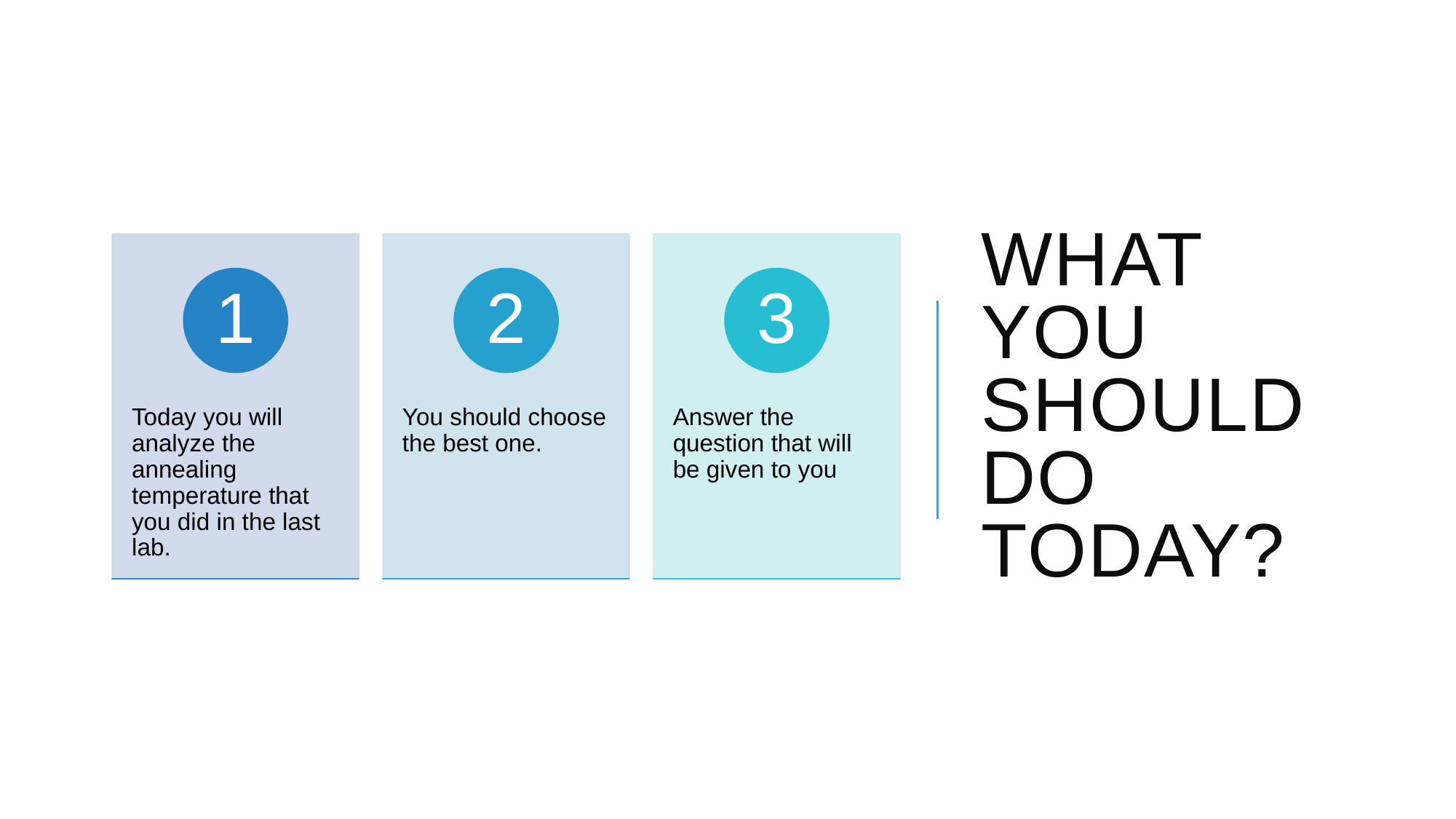

# What you should do today?
Today you will analyze the annealing temperature that you did in the last lab.
1
You should choose the best one.
2
Answer the question that will be given to you
3